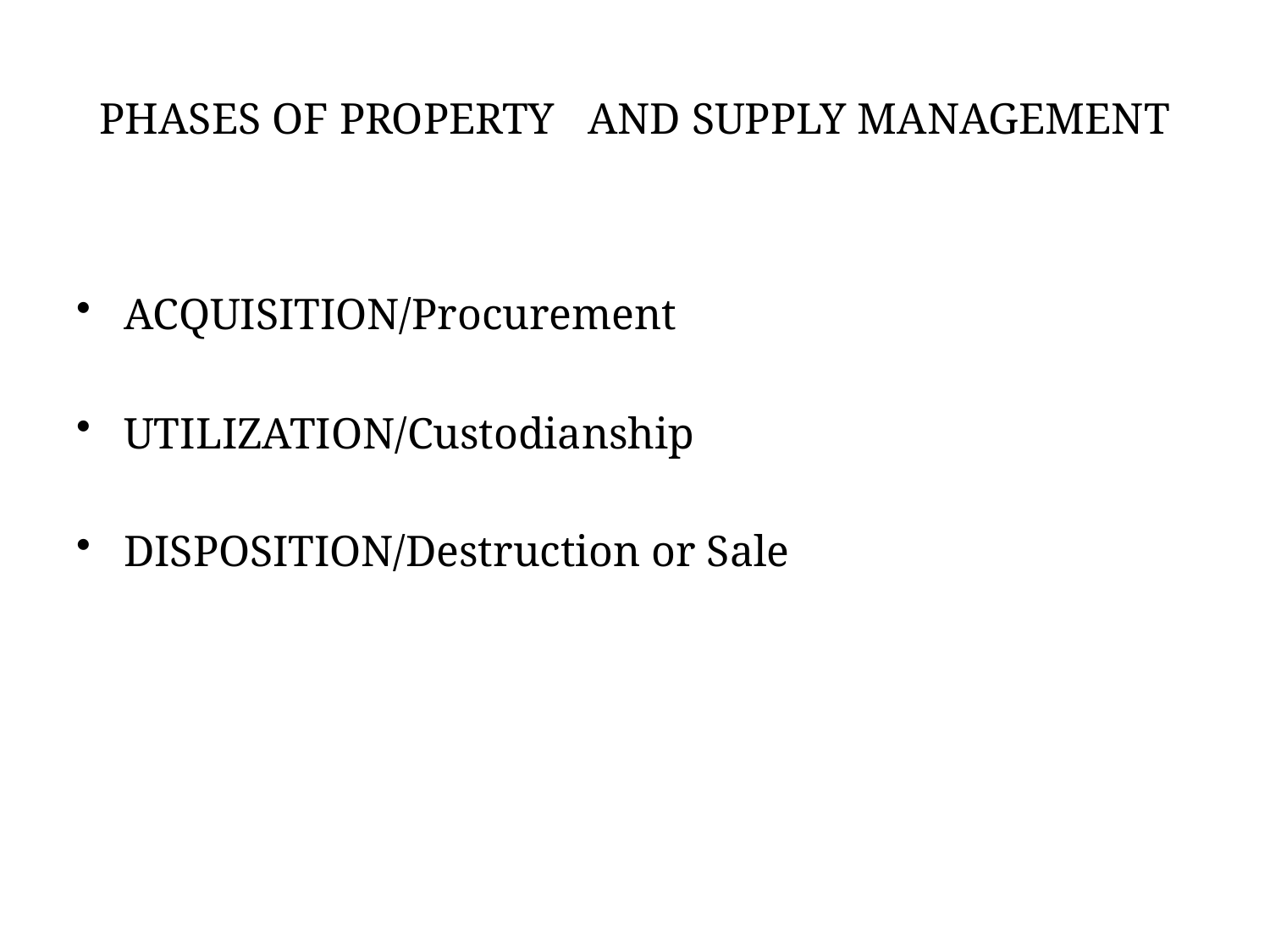

# PHASES OF PROPERTY   AND SUPPLY MANAGEMENT

ACQUISITION/Procurement

UTILIZATION/Custodianship

DISPOSITION/Destruction or Sale